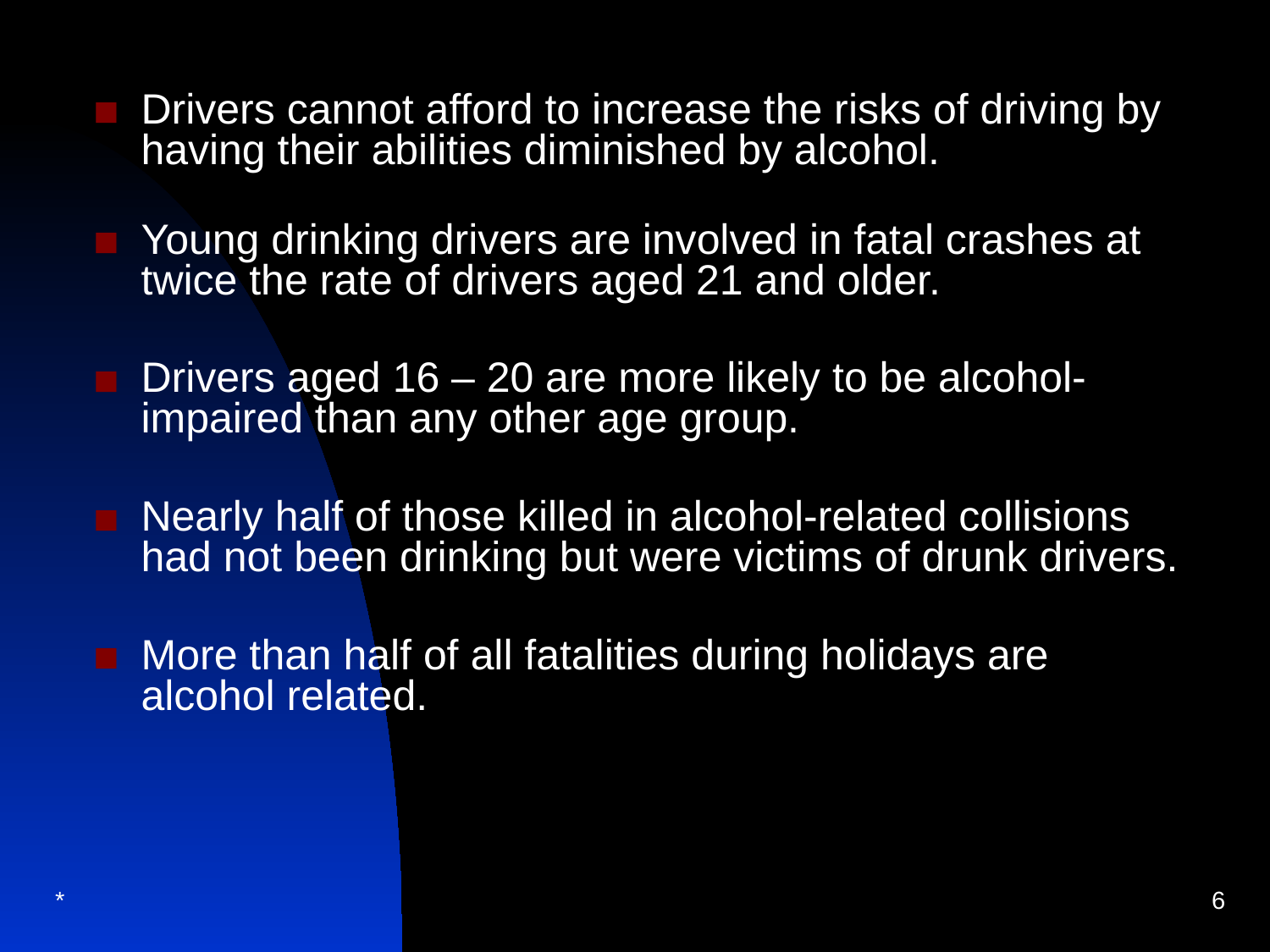

Drivers cannot afford to increase the risks of driving by having their abilities diminished by alcohol.

Young drinking drivers are involved in fatal crashes at twice the rate of drivers aged 21 and older.

Drivers aged 16 – 20 are more likely to be alcohol-impaired than any other age group.

Nearly half of those killed in alcohol-related collisions had not been drinking but were victims of drunk drivers.

More than half of all fatalities during holidays are alcohol related.
*
6